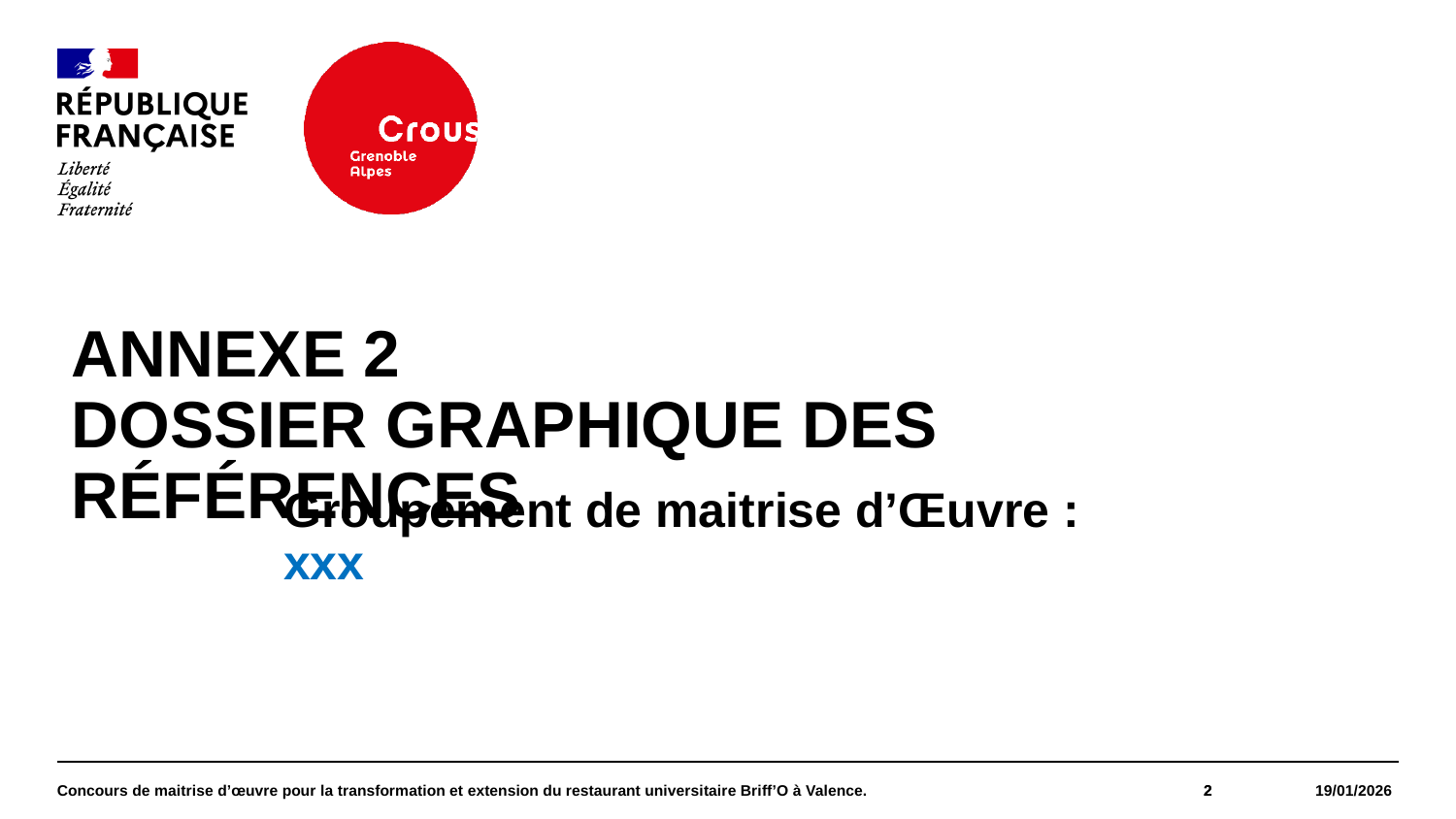

#
ANNEXE 2
Dossier graphique des références
Groupement de maitrise d’Œuvre :
xxx
Concours de maitrise d’œuvre pour la transformation et extension du restaurant universitaire Briff’O à Valence.